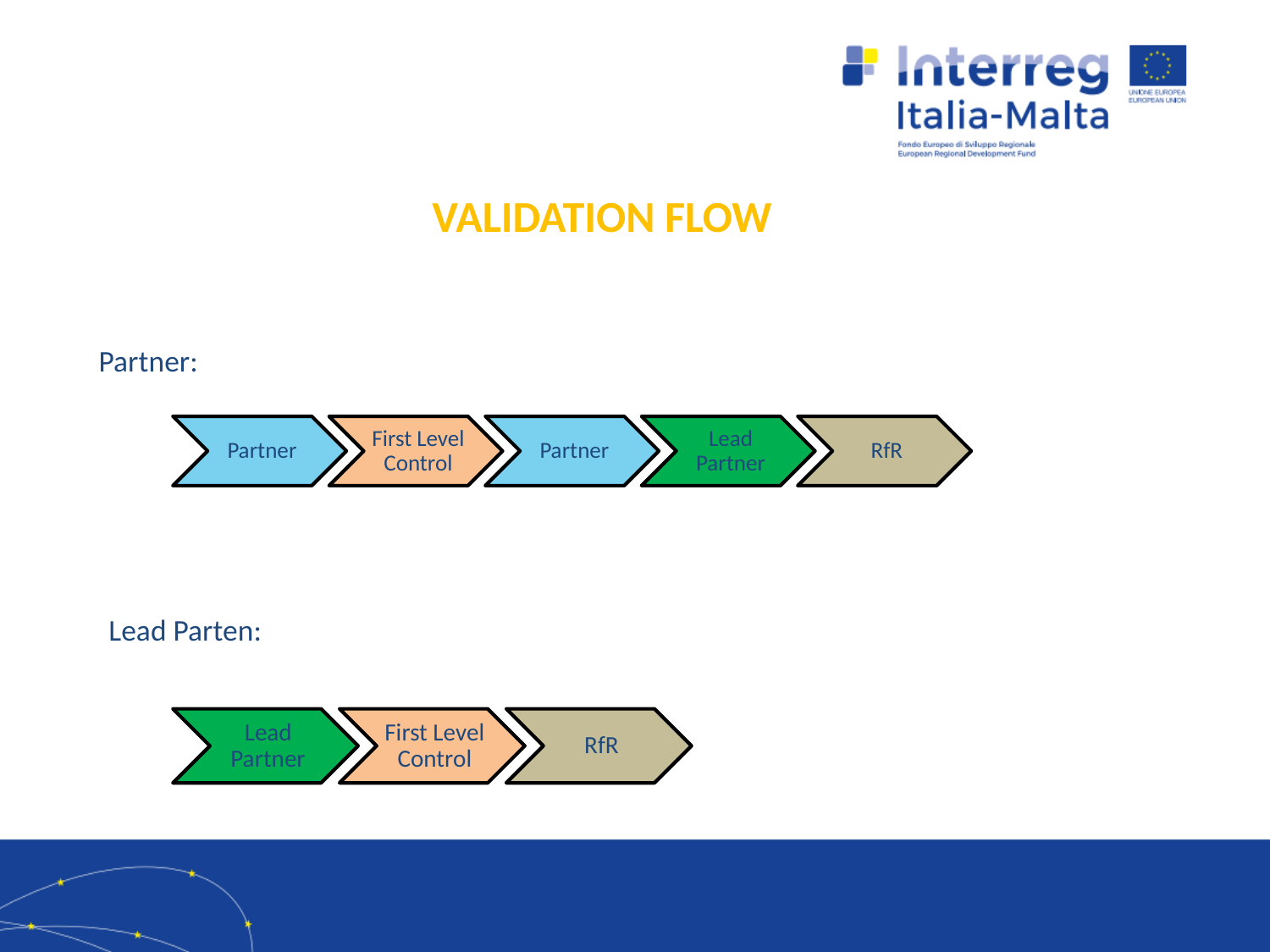

VALIDATION FLOW
Partner:
Partner
First Level Control
Partner
Lead Partner
RfR
Lead Parten:
Lead Partner
First Level Control
RfR